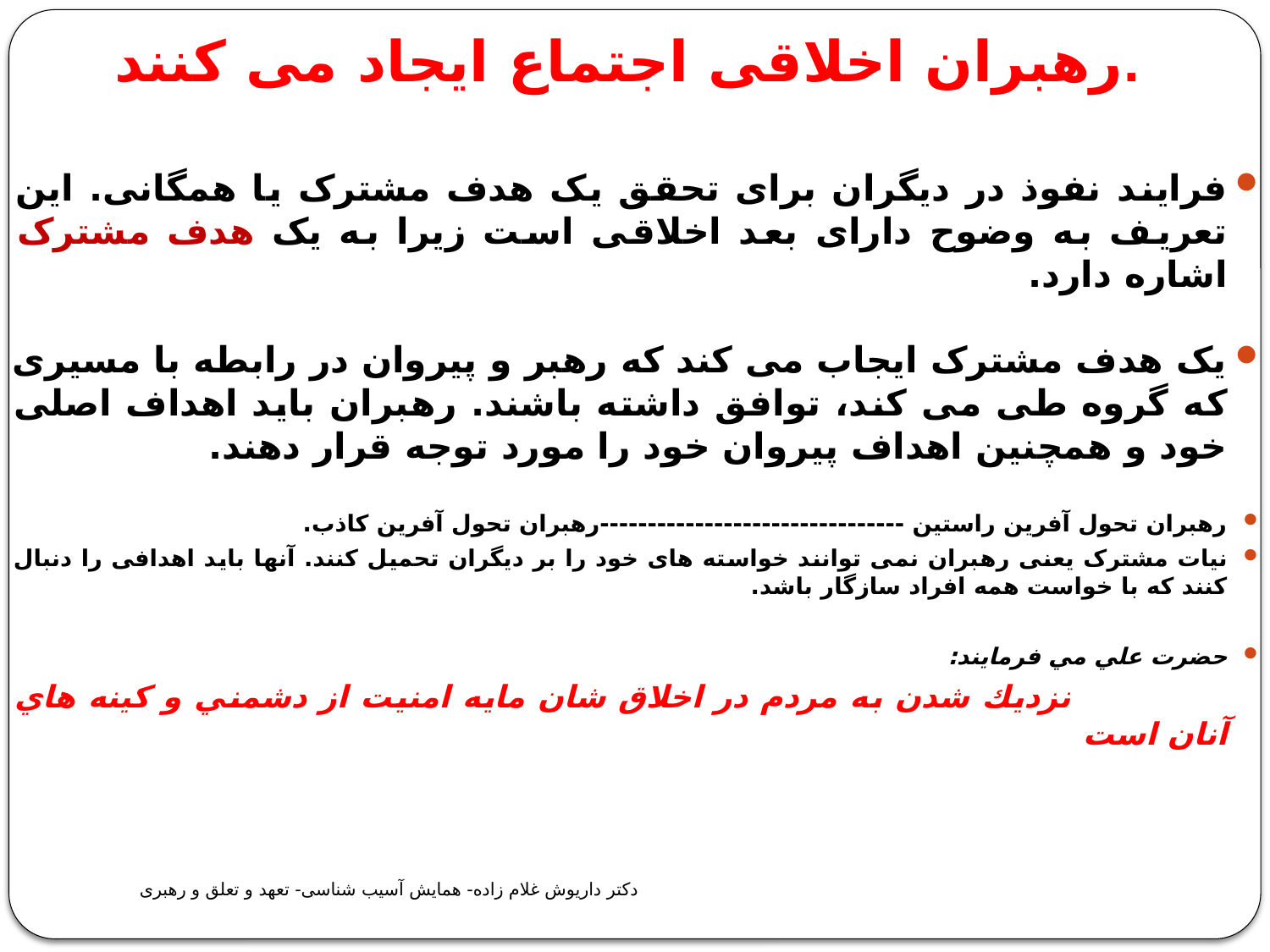

# رهبران اخلاقی اجتماع ایجاد می کنند.
فرایند نفوذ در دیگران برای تحقق یک هدف مشترک یا همگانی. این تعریف به وضوح دارای بعد اخلاقی است زیرا به یک هدف مشترک اشاره دارد.

یک هدف مشترک ایجاب می کند که رهبر و پیروان در رابطه با مسیری که گروه طی می کند، توافق داشته باشند. رهبران باید اهداف اصلی خود و همچنین اهداف پیروان خود را مورد توجه قرار دهند.

رهبران تحول آفرین راستین --------------------------------رهبران تحول آفرین کاذب.
نیات مشترک یعنی رهبران نمی توانند خواسته های خود را بر دیگران تحمیل کنند. آنها بايد اهدافی را دنبال کنند که با خواست همه افراد سازگار باشد.

حضرت علي مي فرمايند:
               نزديك شدن به مردم در اخلاق شان مايه امنيت از دشمني و كينه هاي آنان است
دکتر داریوش غلام زاده- همایش آسیب شناسی- تعهد و تعلق و رهبری